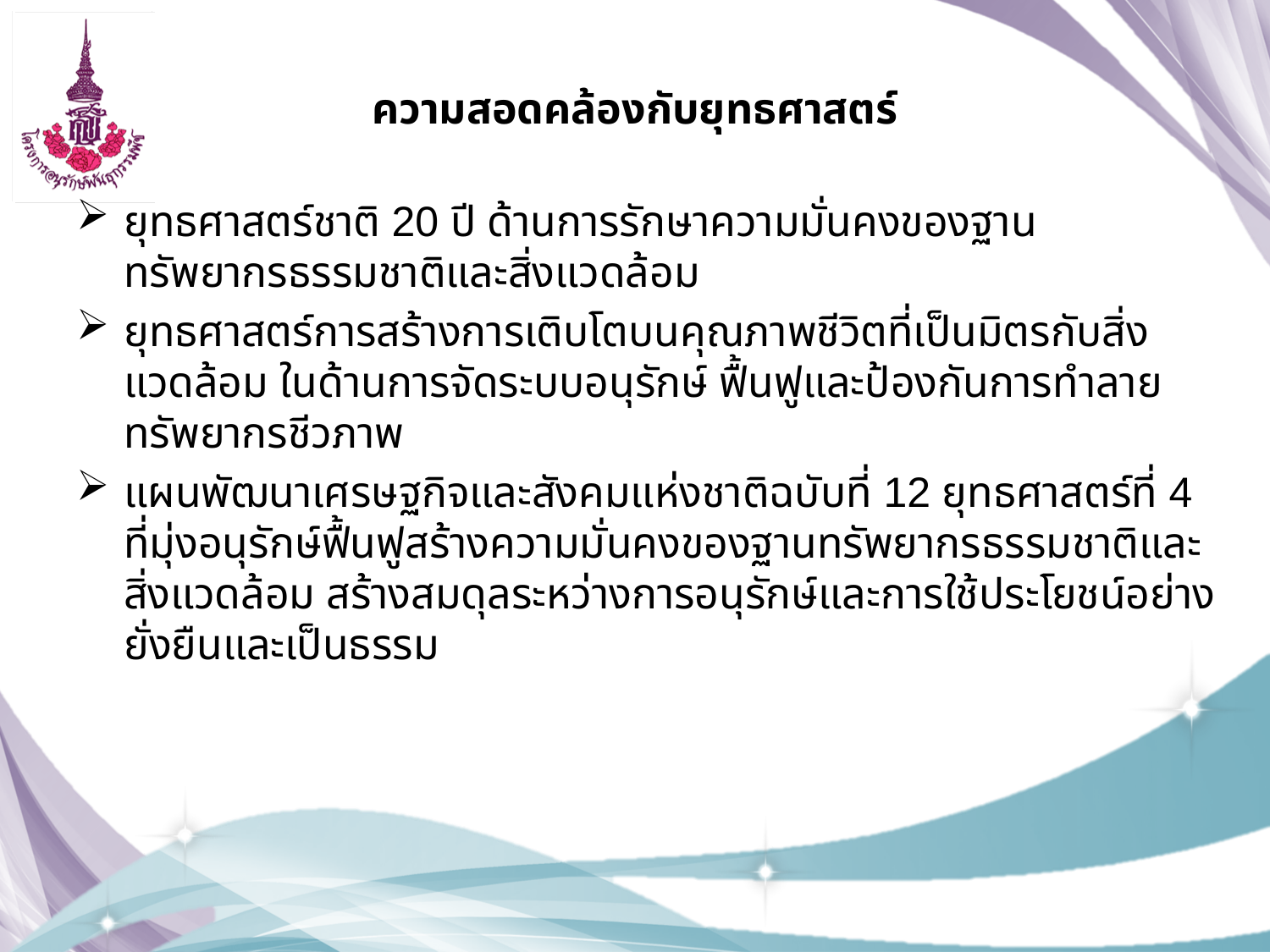

# ความสอดคล้องกับยุทธศาสตร์
ยุทธศาสตร์ชาติ 20 ปี ด้านการรักษาความมั่นคงของฐานทรัพยากรธรรมชาติและสิ่งแวดล้อม
ยุทธศาสตร์การสร้างการเติบโตบนคุณภาพชีวิตที่เป็นมิตรกับสิ่งแวดล้อม ในด้านการจัดระบบอนุรักษ์ ฟื้นฟูและป้องกันการทำลายทรัพยากรชีวภาพ
แผนพัฒนาเศรษฐกิจและสังคมแห่งชาติฉบับที่ 12 ยุทธศาสตร์ที่ 4 ที่มุ่งอนุรักษ์ฟื้นฟูสร้างความมั่นคงของฐานทรัพยากรธรรมชาติและสิ่งแวดล้อม สร้างสมดุลระหว่างการอนุรักษ์และการใช้ประโยชน์อย่างยั่งยืนและเป็นธรรม